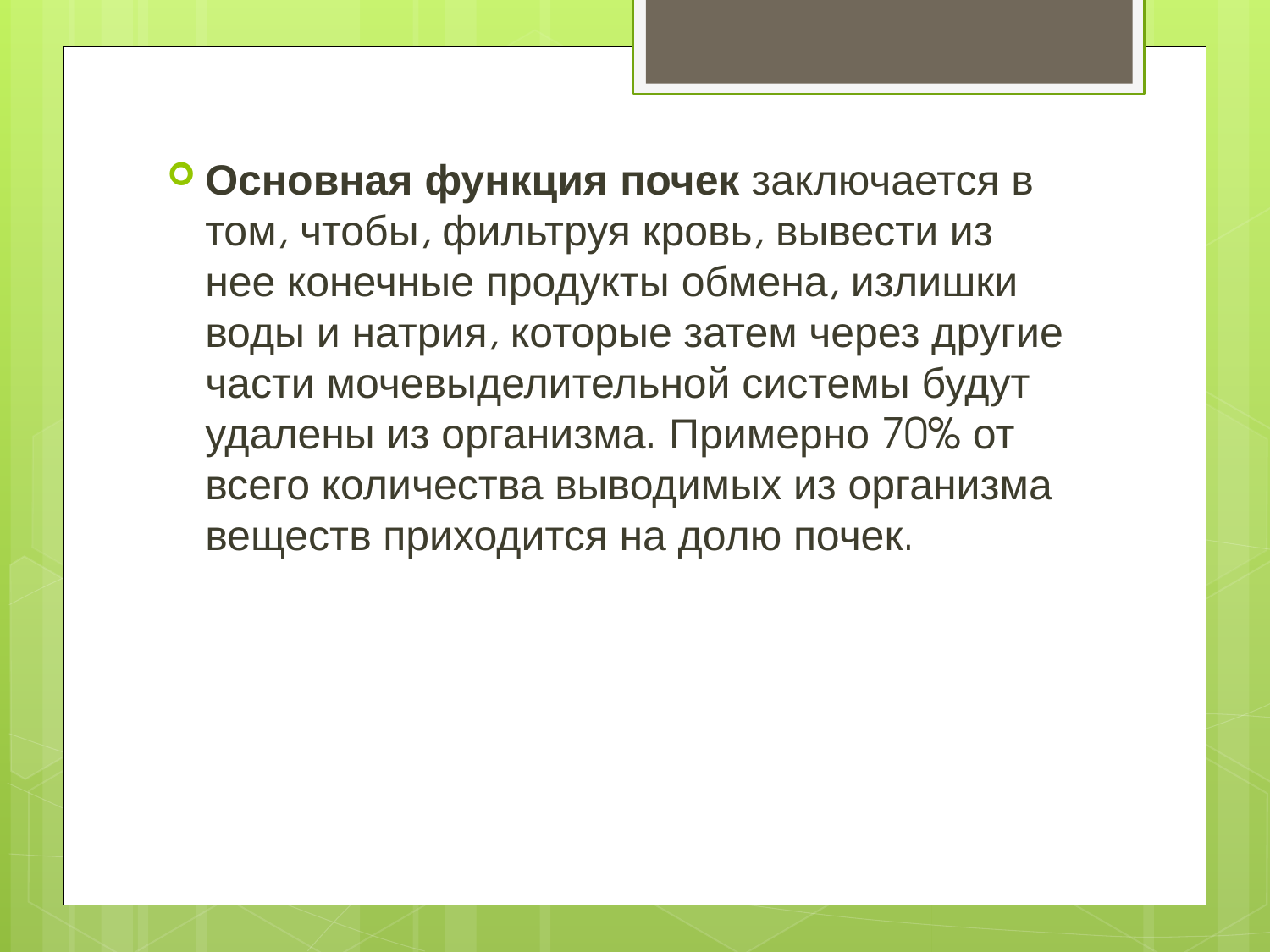

Основная функция почек заключается в том, чтобы, фильтруя кровь, вывести из нее конечные продукты обмена, излишки воды и натрия, которые затем через другие части мочевыделительной системы будут удалены из организма. Примерно 70% от всего количества выводимых из организма веществ приходится на долю почек.